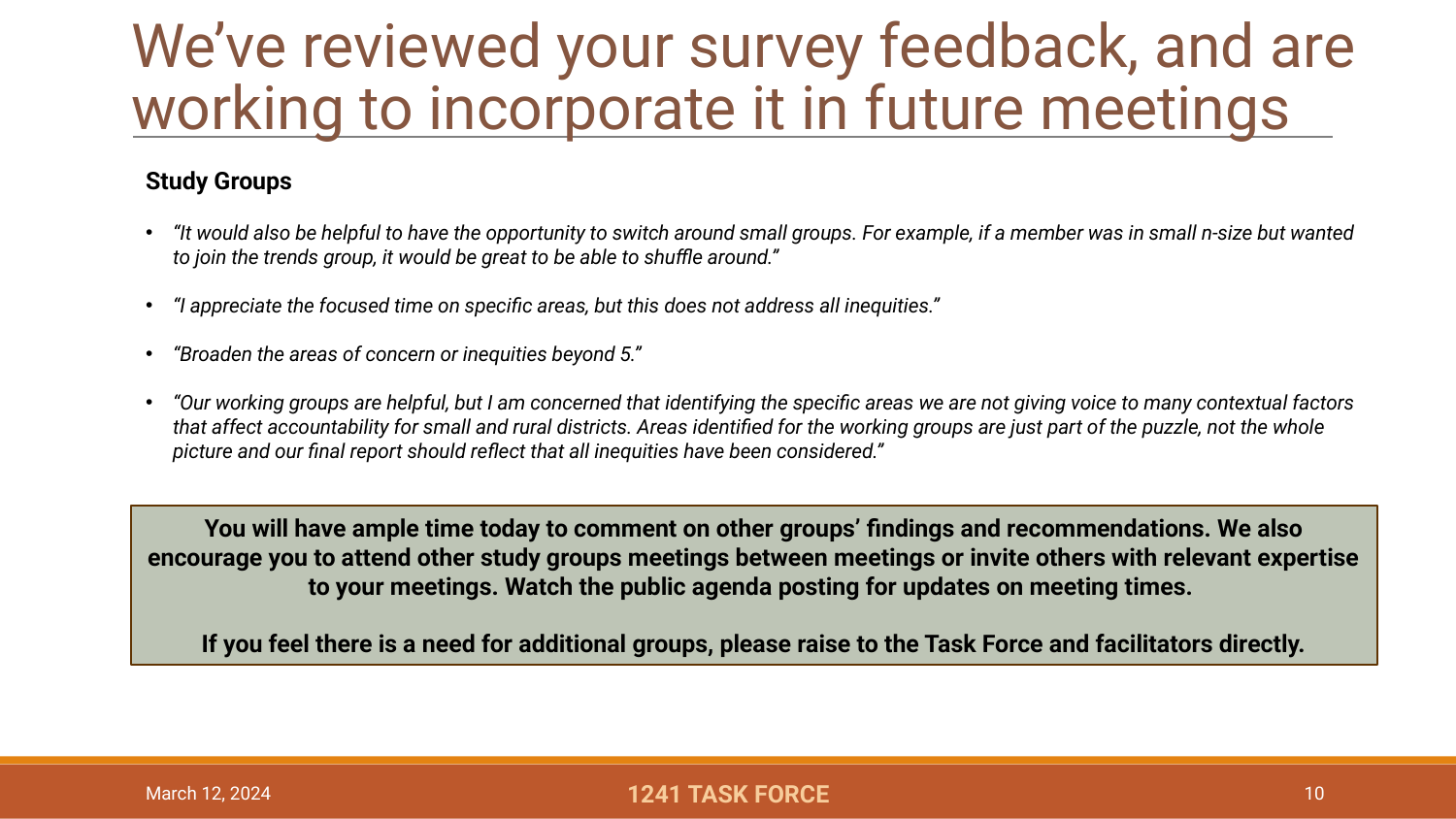

# We’ve reviewed your survey feedback, and are working to incorporate it in future meetings
Study Groups

“It would also be helpful to have the opportunity to switch around small groups. For example, if a member was in small n-size but wanted to join the trends group, it would be great to be able to shuffle around.”

“I appreciate the focused time on specific areas, but this does not address all inequities.”

“Broaden the areas of concern or inequities beyond 5.”

“Our working groups are helpful, but I am concerned that identifying the specific areas we are not giving voice to many contextual factors that affect accountability for small and rural districts. Areas identified for the working groups are just part of the puzzle, not the whole picture and our final report should reflect that all inequities have been considered.”
You will have ample time today to comment on other groups’ findings and recommendations. We also encourage you to attend other study groups meetings between meetings or invite others with relevant expertise to your meetings. Watch the public agenda posting for updates on meeting times.

If you feel there is a need for additional groups, please raise to the Task Force and facilitators directly.
March 12, 2024
1241 TASK FORCE
10